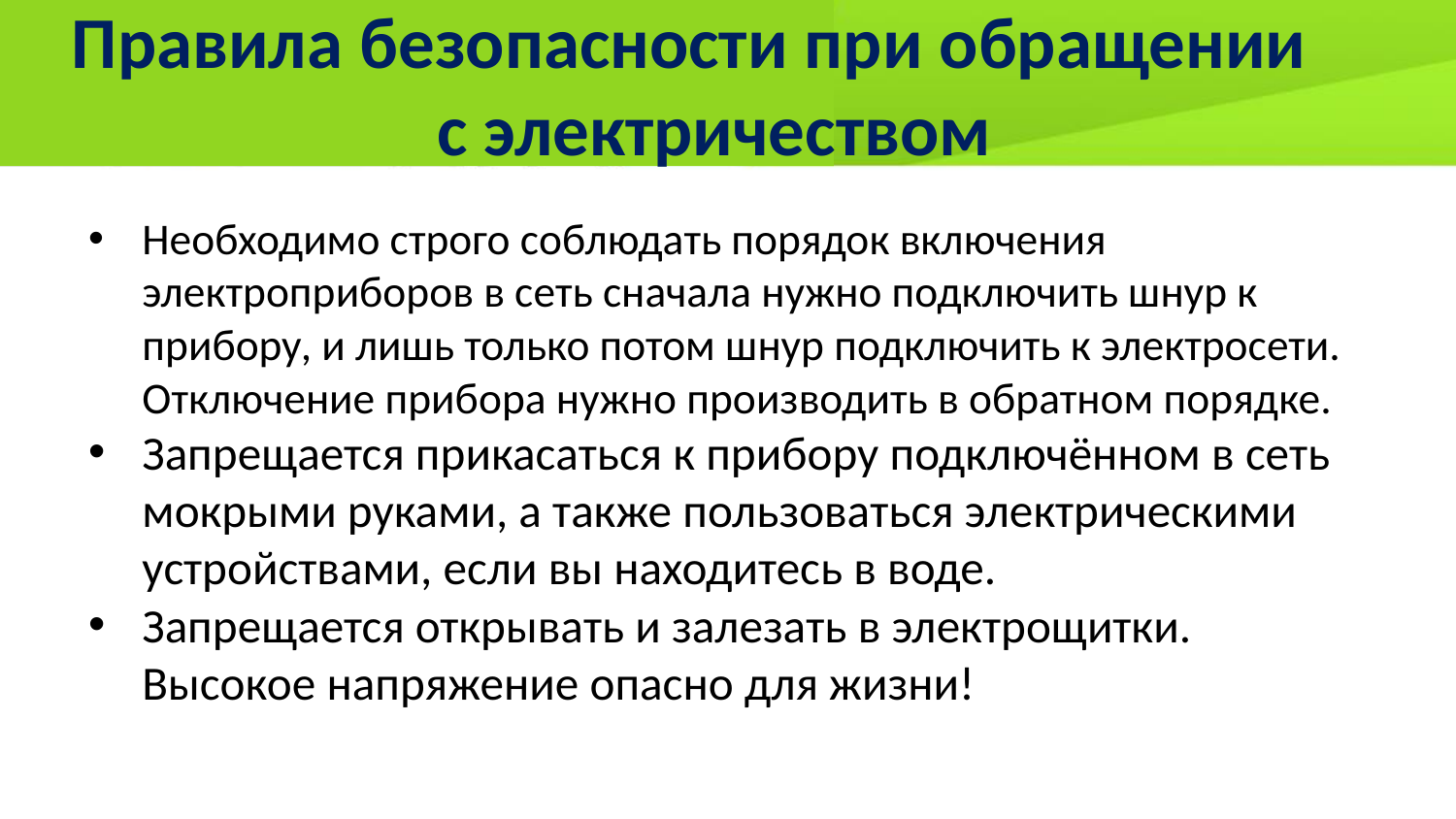

# Правила безопасности при обращении    с электричеством
Необходимо строго соблюдать порядок включения электроприборов в сеть сначала нужно подключить шнур к прибору, и лишь только потом шнур подключить к электросети. Отключение прибора нужно производить в обратном порядке.
Запрещается прикасаться к прибору подключённом в сеть мокрыми руками, а также пользоваться электрическими устройствами, если вы находитесь в воде.
Запрещается открывать и залезать в электрощитки. Высокое напряжение опасно для жизни!